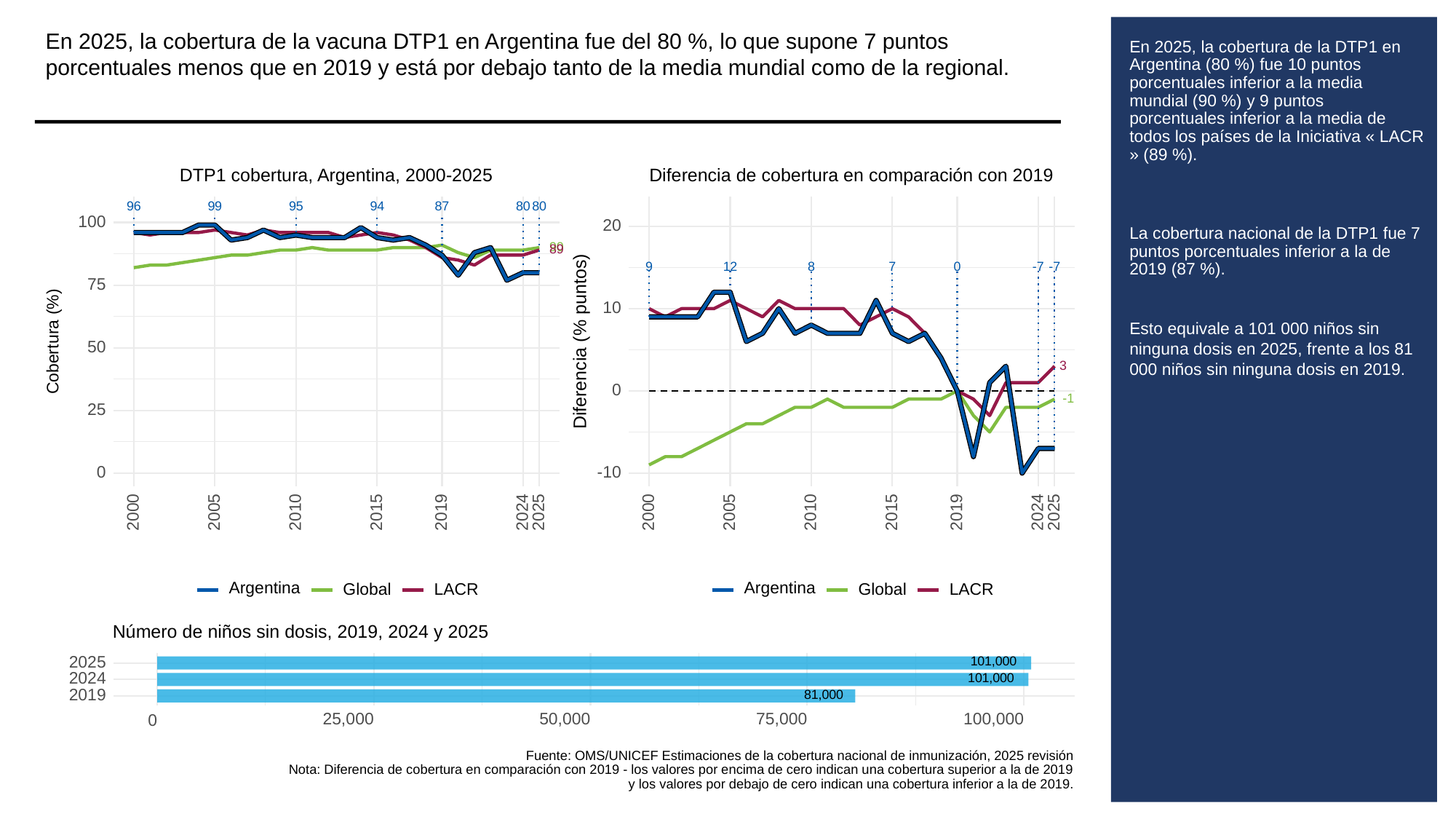

En 2025, la cobertura de la vacuna DTP1 en Argentina fue del 80 %, lo que supone 7 puntos porcentuales menos que en 2019 y está por debajo tanto de la media mundial como de la regional.
# En 2025, la cobertura de la DTP1 en Argentina (80 %) fue 10 puntos porcentuales inferior a la media mundial (90 %) y 9 puntos porcentuales inferior a la media de todos los países de la Iniciativa « LACR » (89 %).

La cobertura nacional de la DTP1 fue 7 puntos porcentuales inferior a la de 2019 (87 %).

Esto equivale a 101 000 niños sin ninguna dosis en 2025, frente a los 81 000 niños sin ninguna dosis en 2019.

DTP1 cobertura, Argentina, 2000-2025
Diferencia de cobertura en comparación con 2019

96
99
95
94
87
80
80
100

20

90

89

9
8
0
12
7
-7
-7

75

10

Diferencia (% puntos)
Cobertura (%)
50

3

0

-1
25

0
-10

2000
2005
2010
2015
2019
2024
2025
2000
2005
2010
2015
2019
2024
2025
Argentina
Argentina
Global
LACR
Global
LACR

Número de niños sin dosis, 2019, 2024 y 2025

101,000
2025

101,000
2024

81,000
2019

25,000
50,000
75,000
100,000
0
Fuente: OMS/UNICEF Estimaciones de la cobertura nacional de inmunización, 2025 revisión
Nota: Diferencia de cobertura en comparación con 2019 - los valores por encima de cero indican una cobertura superior a la de 2019
y los valores por debajo de cero indican una cobertura inferior a la de 2019.